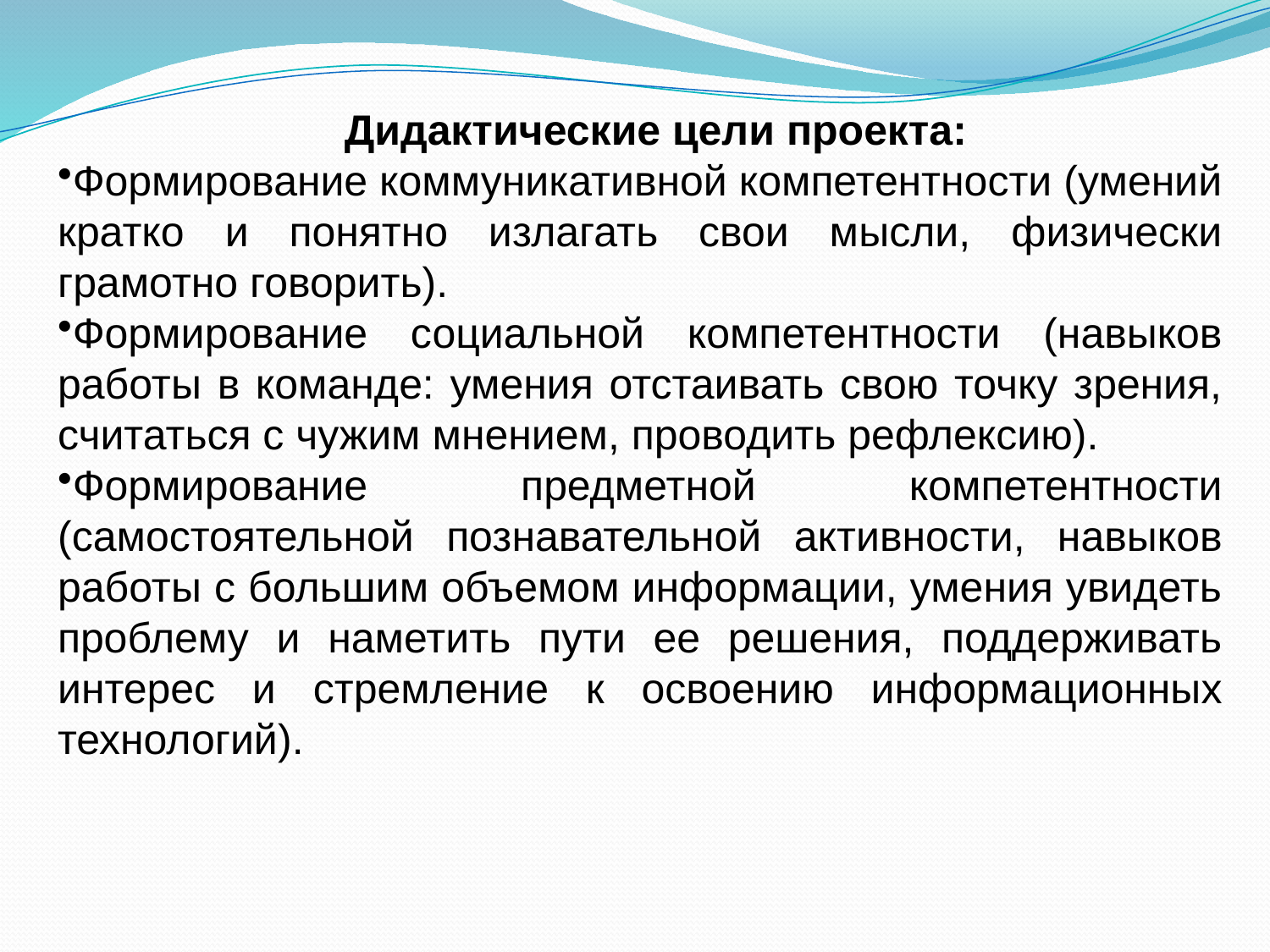

Дидактические цели проекта:
Формирование коммуникативной компетентности (умений кратко и понятно излагать свои мысли, физически грамотно говорить).
Формирование социальной компетентности (навыков работы в команде: умения отстаивать свою точку зрения, считаться с чужим мнением, проводить рефлексию).
Формирование предметной компетентности (самостоятельной познавательной активности, навыков работы с большим объемом информации, умения увидеть проблему и наметить пути ее решения, поддерживать интерес и стремление к освоению информационных технологий).